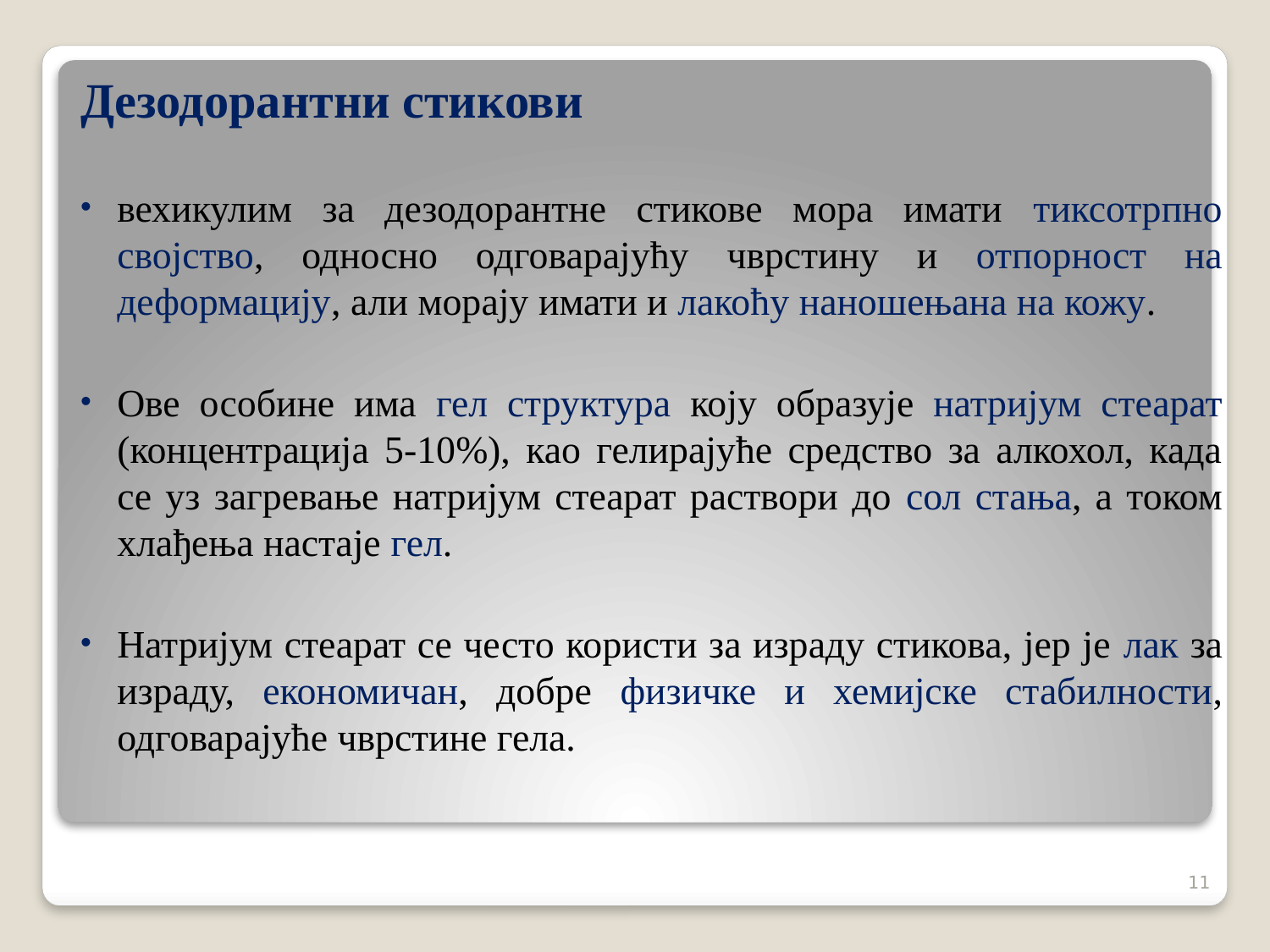

Дезодорантни стикови

вехикулим за дезодорантне стикове мора имати тиксотрпно својство, односно одговарајућу чврстину и отпорност на деформацију, али морају имати и лакоћу наношењана на кожу.

Ове особине има гел структура коју образује натријум стеарат (концентрација 5-10%), као гелирајуће средство за алкохол, када се уз загревање натријум стеарат раствори до сол стања, а током хлађења настаје гел.

Натријум стеарат се често користи за израду стикова, јер је лак за израду, економичан, добре физичке и хемијске стабилности, одговарајуће чврстине гела.

11